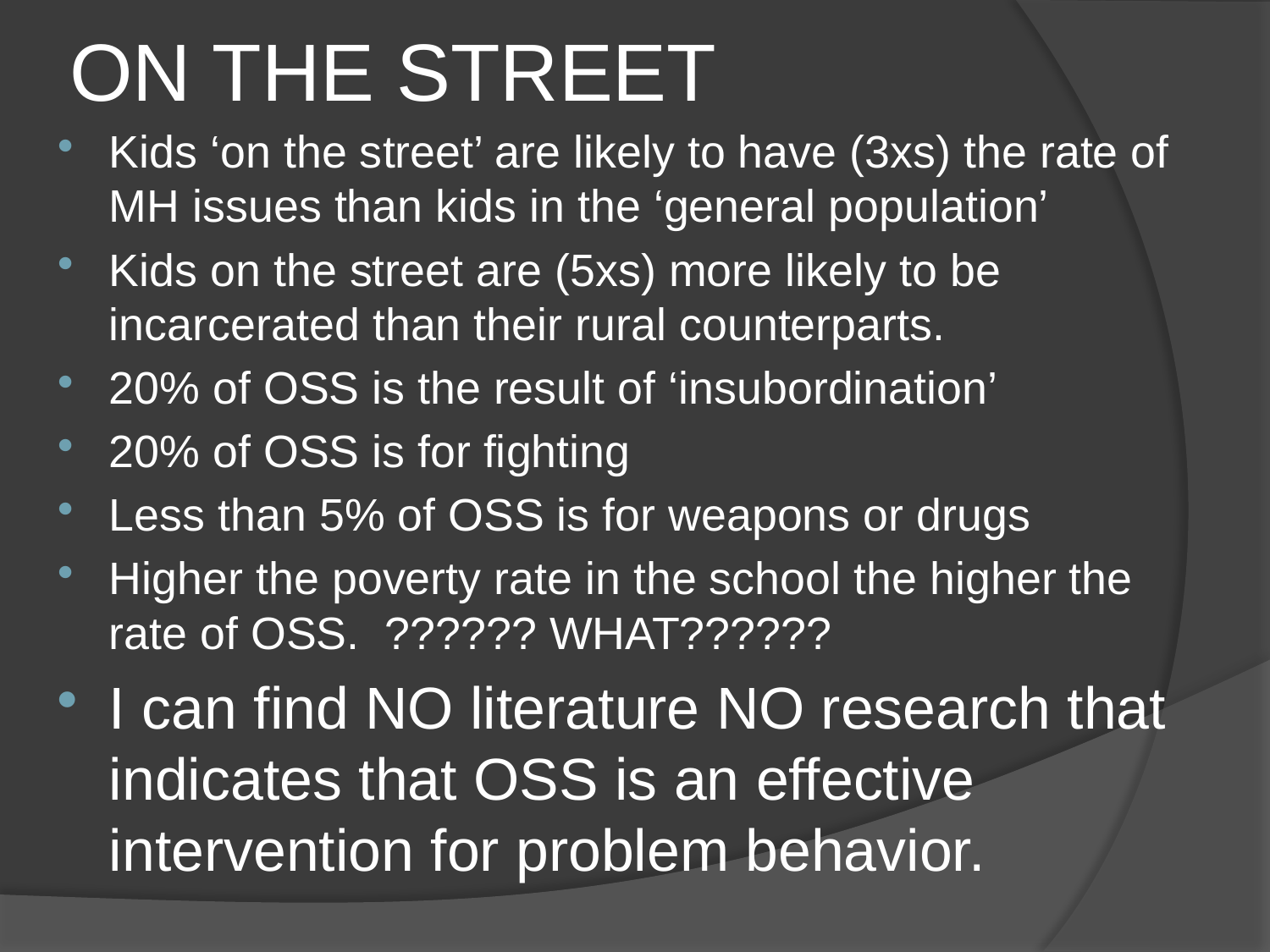

# ON THE STREET
Kids ‘on the street’ are likely to have (3xs) the rate of MH issues than kids in the ‘general population’
Kids on the street are (5xs) more likely to be incarcerated than their rural counterparts.
20% of OSS is the result of ‘insubordination’
20% of OSS is for fighting
Less than 5% of OSS is for weapons or drugs
Higher the poverty rate in the school the higher the rate of OSS.  ?????? WHAT??????
I can find NO literature NO research that indicates that OSS is an effective intervention for problem behavior.